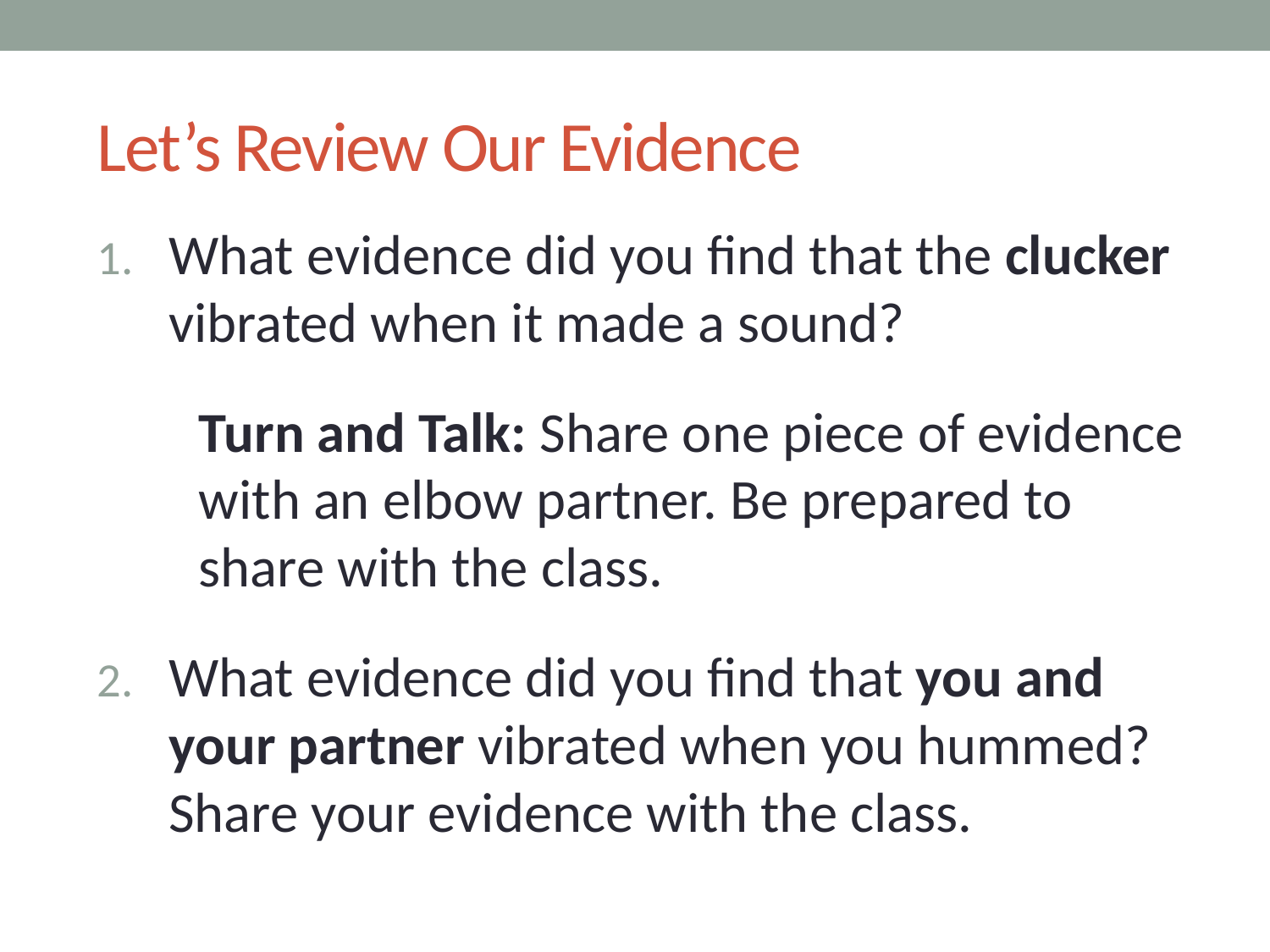

# Let’s Review Our Evidence
What evidence did you find that the clucker vibrated when it made a sound?
Turn and Talk: Share one piece of evidence with an elbow partner. Be prepared to share with the class.
What evidence did you find that you and your partner vibrated when you hummed? Share your evidence with the class.